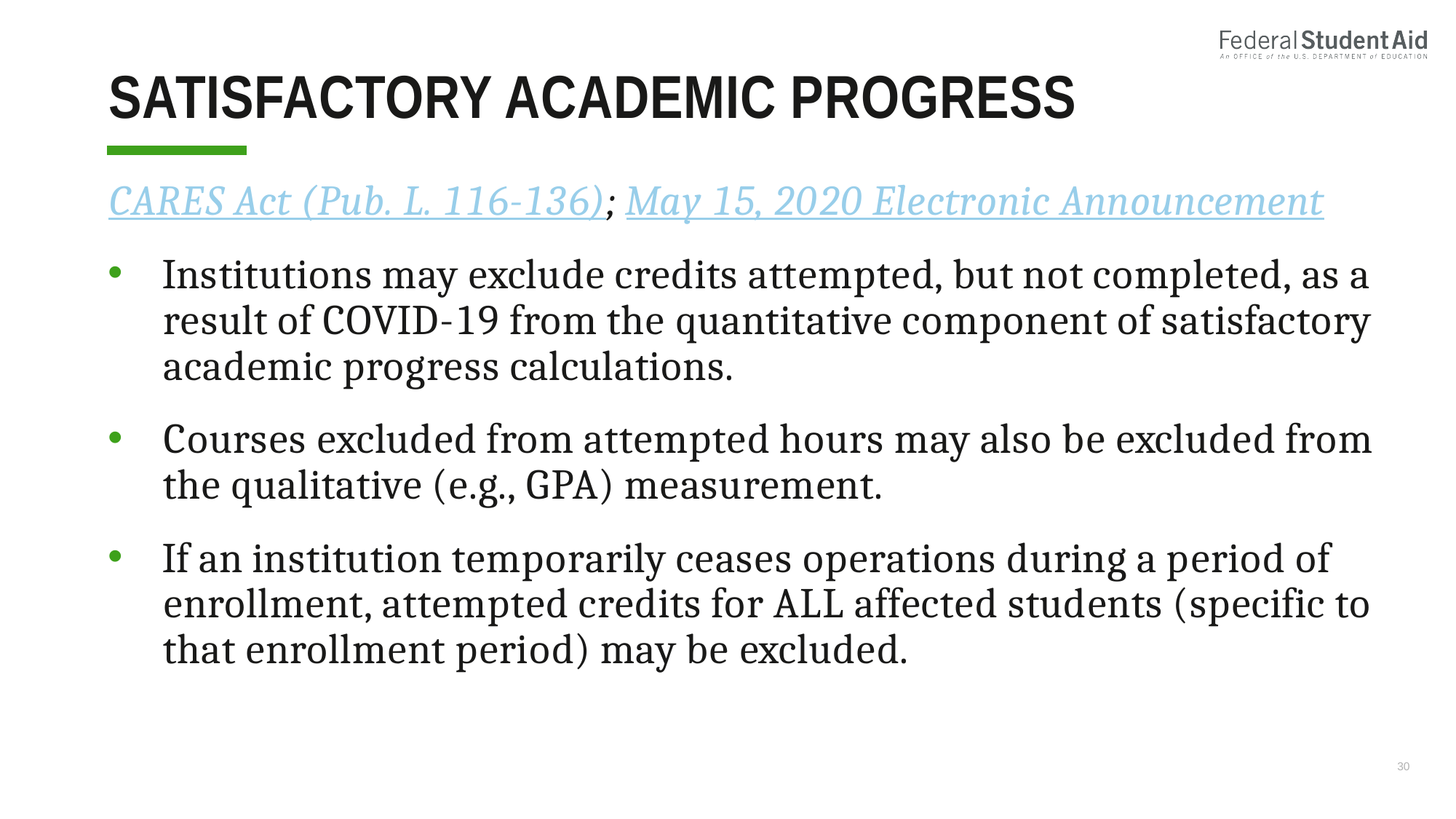

# Satisfactory academic progress
CARES Act (Pub. L. 116-136); May 15, 2020 Electronic Announcement
Institutions may exclude credits attempted, but not completed, as a result of COVID-19 from the quantitative component of satisfactory academic progress calculations.
Courses excluded from attempted hours may also be excluded from the qualitative (e.g., GPA) measurement.
If an institution temporarily ceases operations during a period of enrollment, attempted credits for ALL affected students (specific to that enrollment period) may be excluded.

30